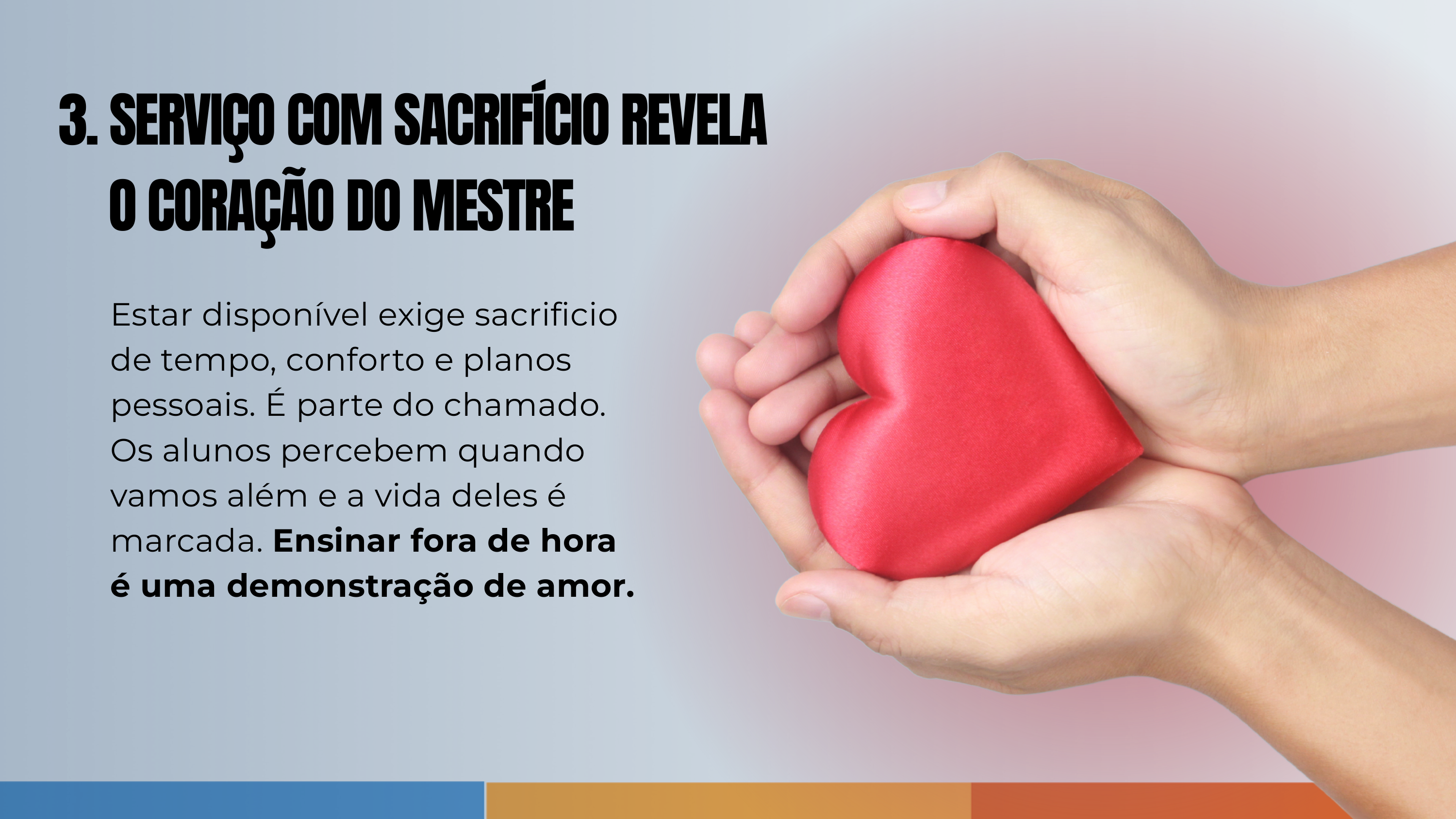

3. SERVIÇO COM SACRIFÍCIO REVELA
    O CORAÇÃO DO MESTRE
Estar disponível exige sacrificio de tempo, conforto e planos pessoais. É parte do chamado. Os alunos percebem quando vamos além e a vida deles é marcada. Ensinar fora de hora
é uma demonstração de amor.